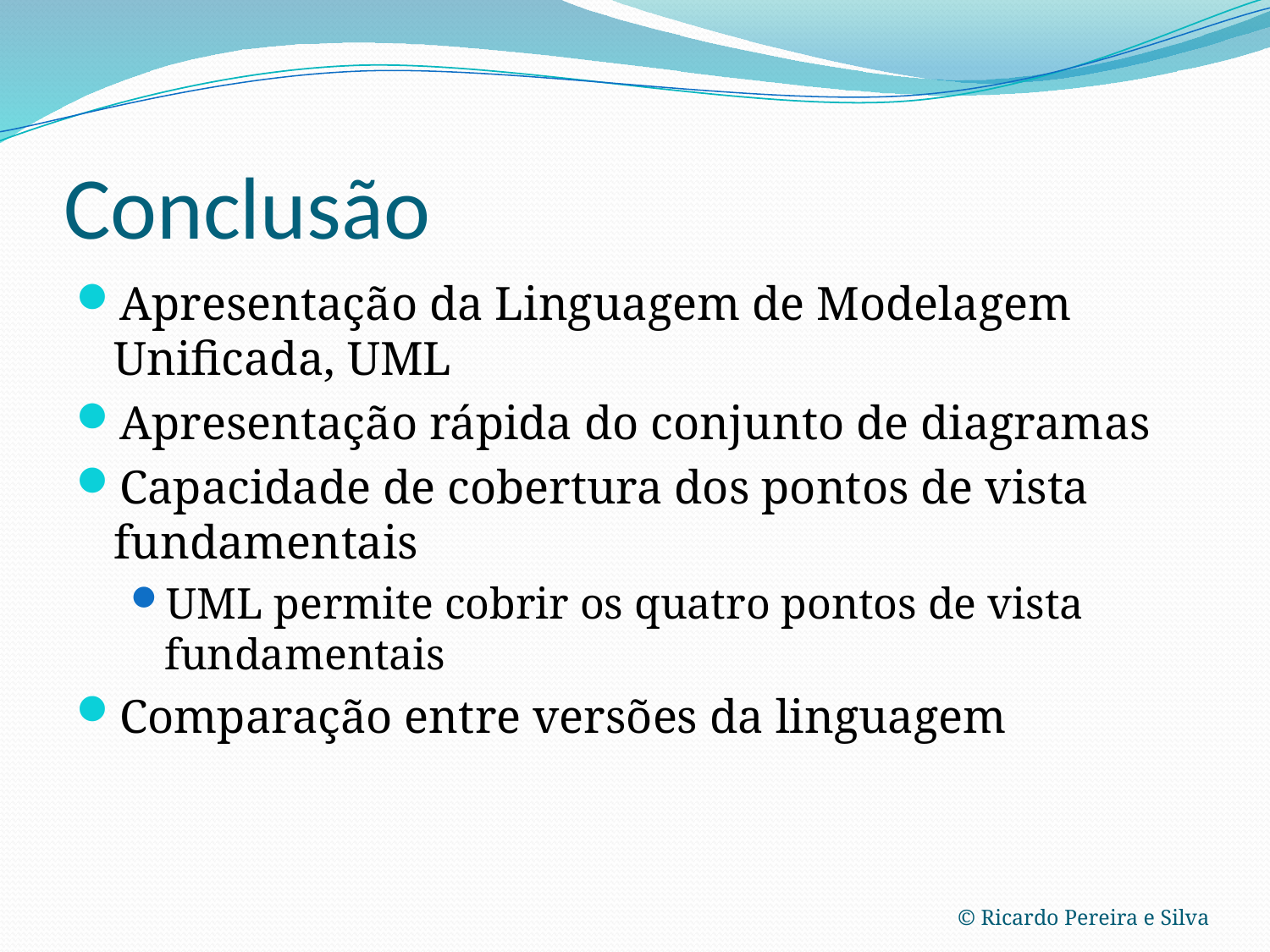

# Conclusão
Apresentação da Linguagem de Modelagem Unificada, UML
Apresentação rápida do conjunto de diagramas
Capacidade de cobertura dos pontos de vista fundamentais
UML permite cobrir os quatro pontos de vista fundamentais
Comparação entre versões da linguagem
© Ricardo Pereira e Silva